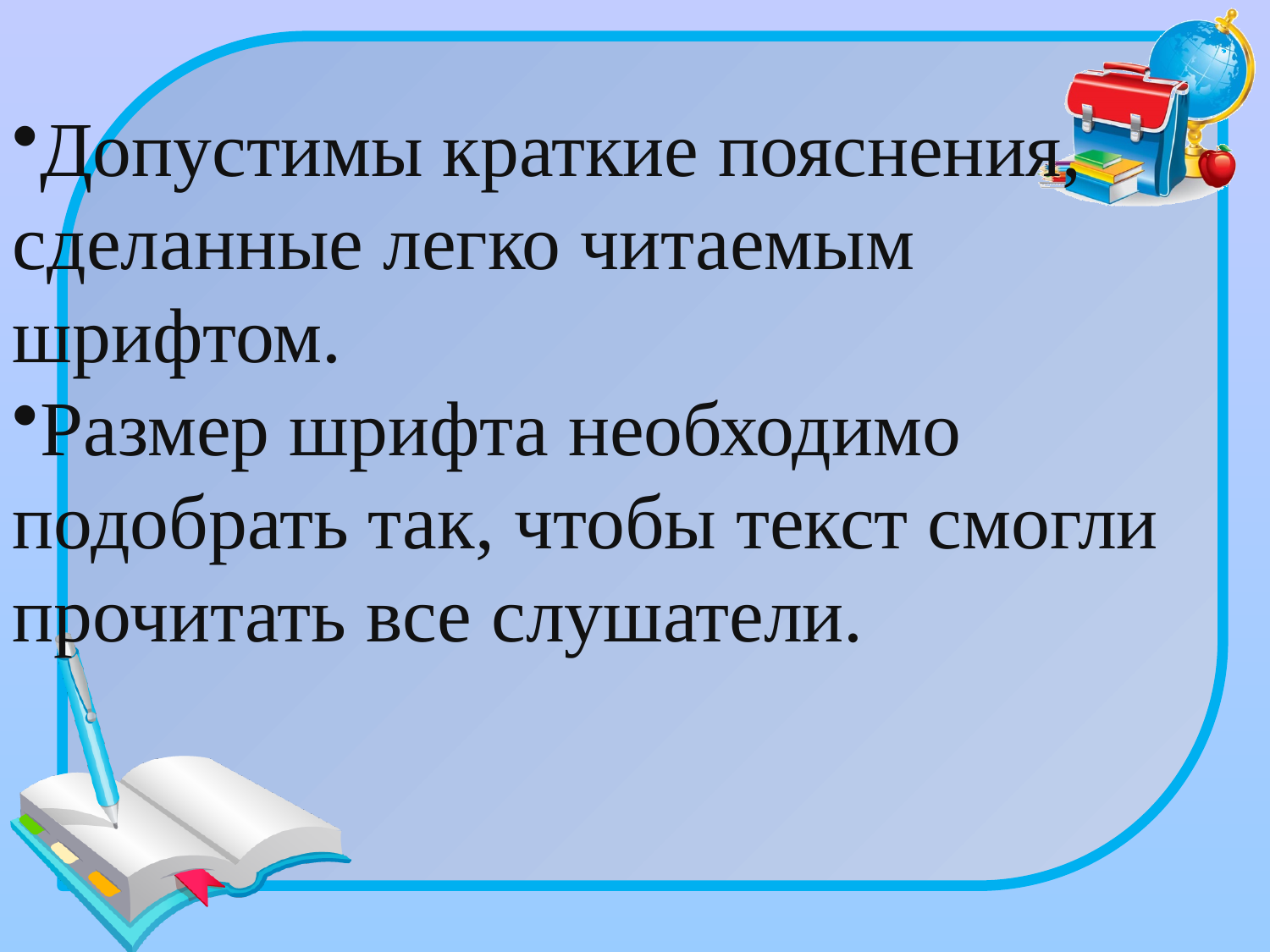

Допустимы краткие пояснения, сделанные легко читаемым шрифтом.
Размер шрифта необходимо подобрать так, чтобы текст смогли прочитать все слушатели.